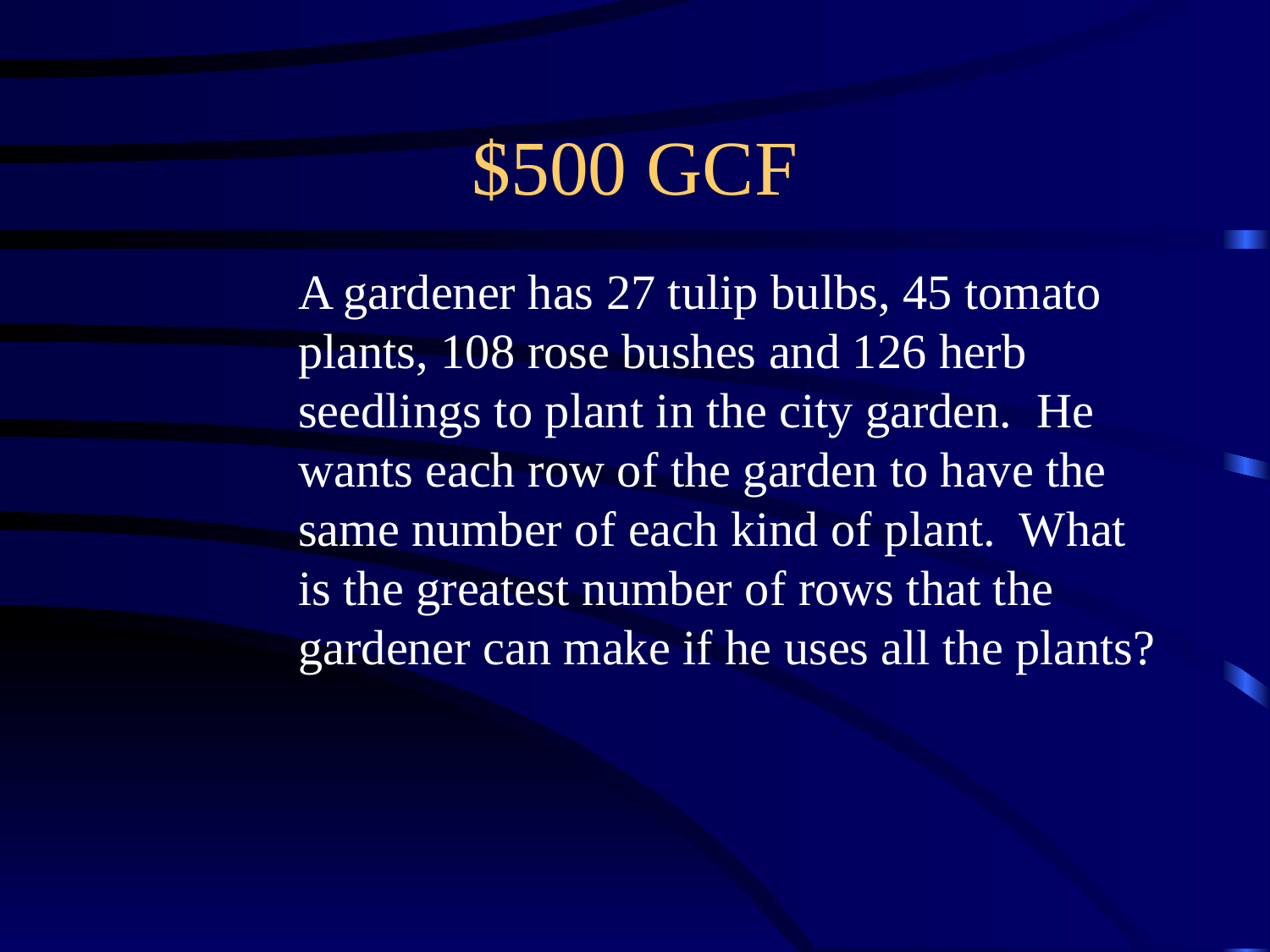

# $500 GCF
A gardener has 27 tulip bulbs, 45 tomato plants, 108 rose bushes and 126 herb seedlings to plant in the city garden.  He wants each row of the garden to have the same number of each kind of plant.  What is the greatest number of rows that the gardener can make if he uses all the plants?